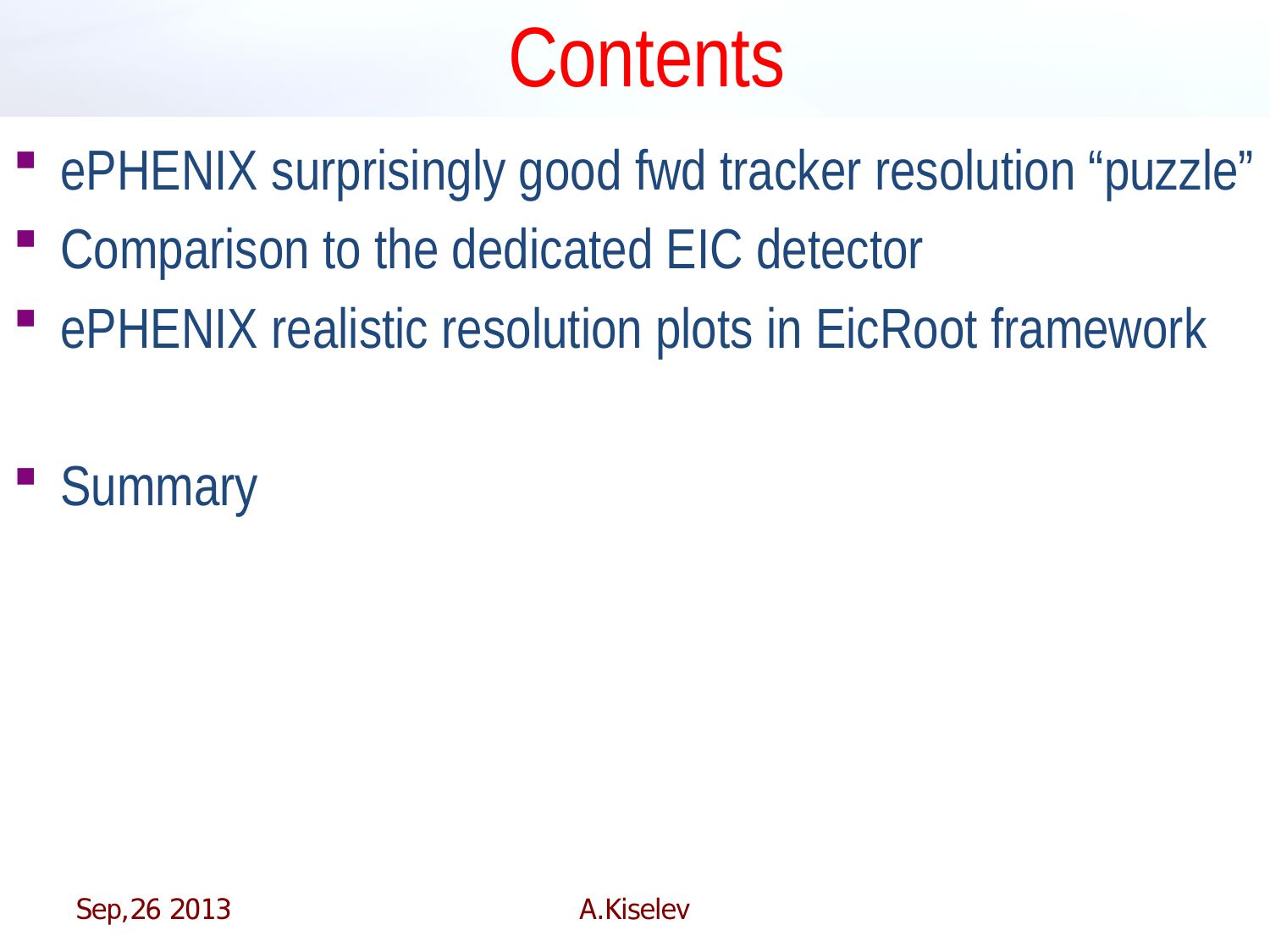

# Contents
ePHENIX surprisingly good fwd tracker resolution “puzzle”
Comparison to the dedicated EIC detector
ePHENIX realistic resolution plots in EicRoot framework

Summary

Sep,26 2013
A.Kiselev